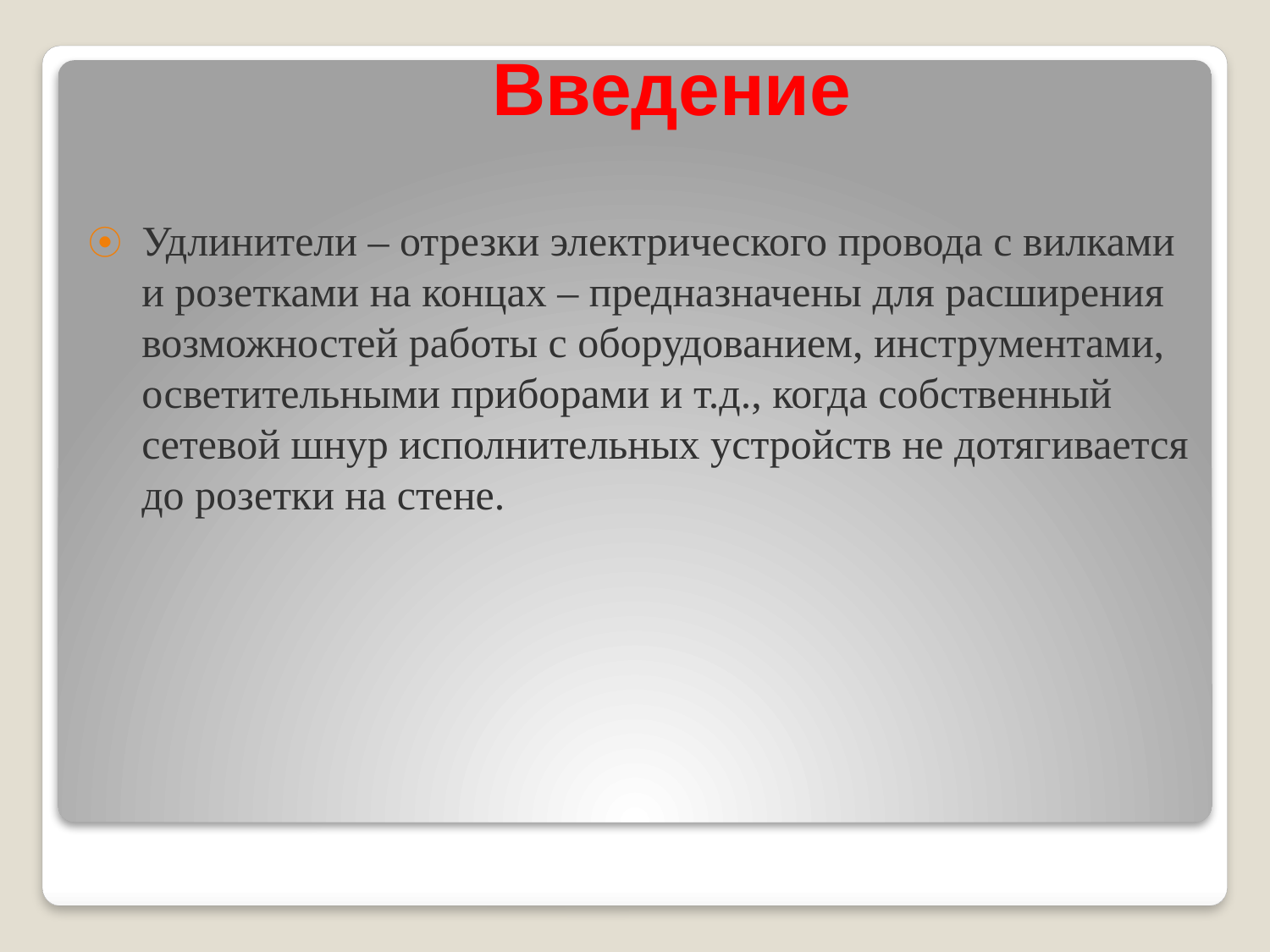

# Введение
Удлинители – отрезки электрического провода с вилками и розетками на концах – предназначены для расширения возможностей работы с оборудованием, инструментами, осветительными приборами и т.д., когда собственный сетевой шнур исполнительных устройств не дотягивается до розетки на стене.